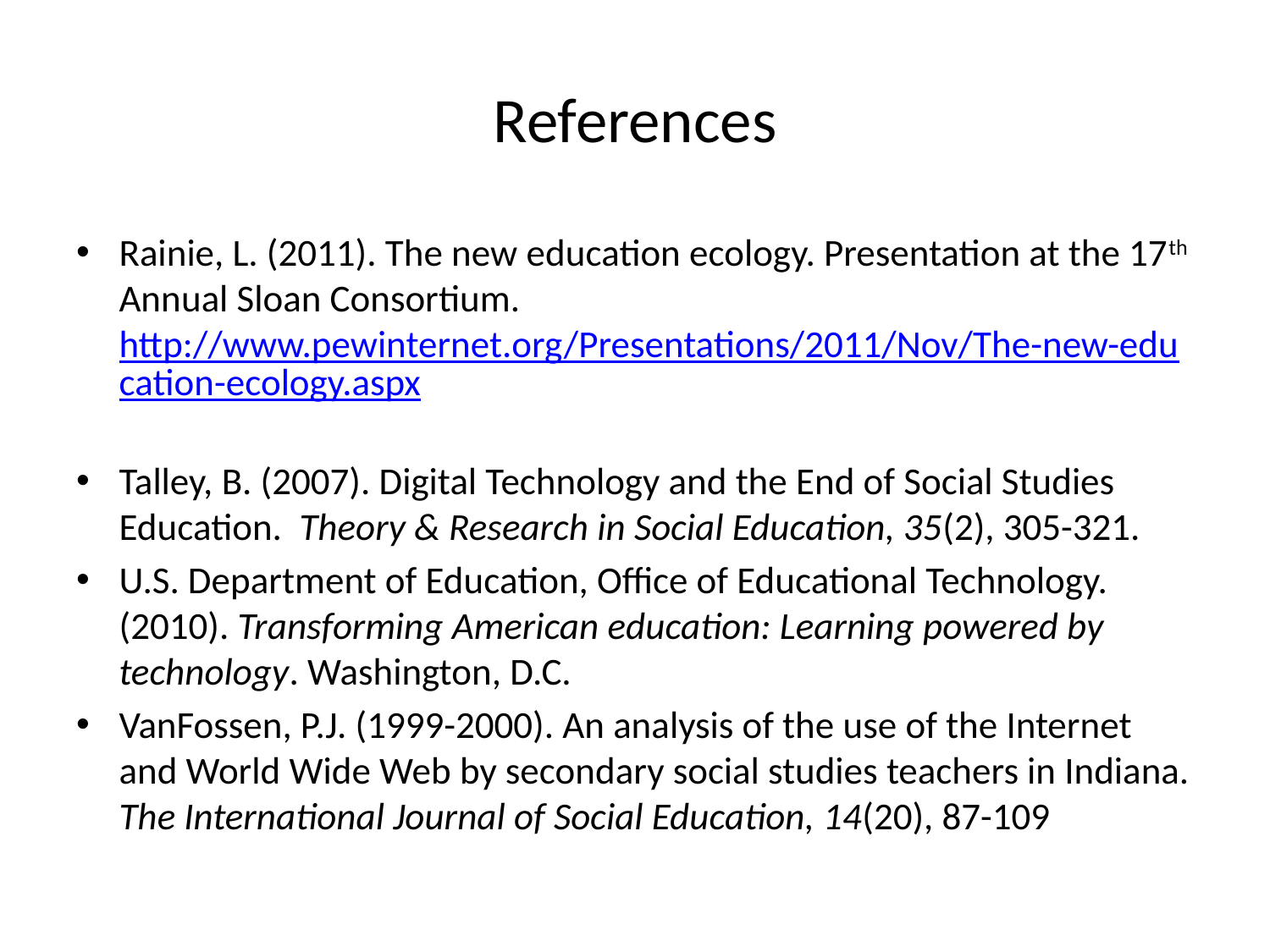

# References
Rainie, L. (2011). The new education ecology. Presentation at the 17th Annual Sloan Consortium. http://www.pewinternet.org/Presentations/2011/Nov/The-new-education-ecology.aspx
Talley, B. (2007). Digital Technology and the End of Social Studies Education.  Theory & Research in Social Education, 35(2), 305-321.
U.S. Department of Education, Office of Educational Technology. (2010). Transforming American education: Learning powered by technology. Washington, D.C.
VanFossen, P.J. (1999-2000). An analysis of the use of the Internet and World Wide Web by secondary social studies teachers in Indiana. The International Journal of Social Education, 14(20), 87-109